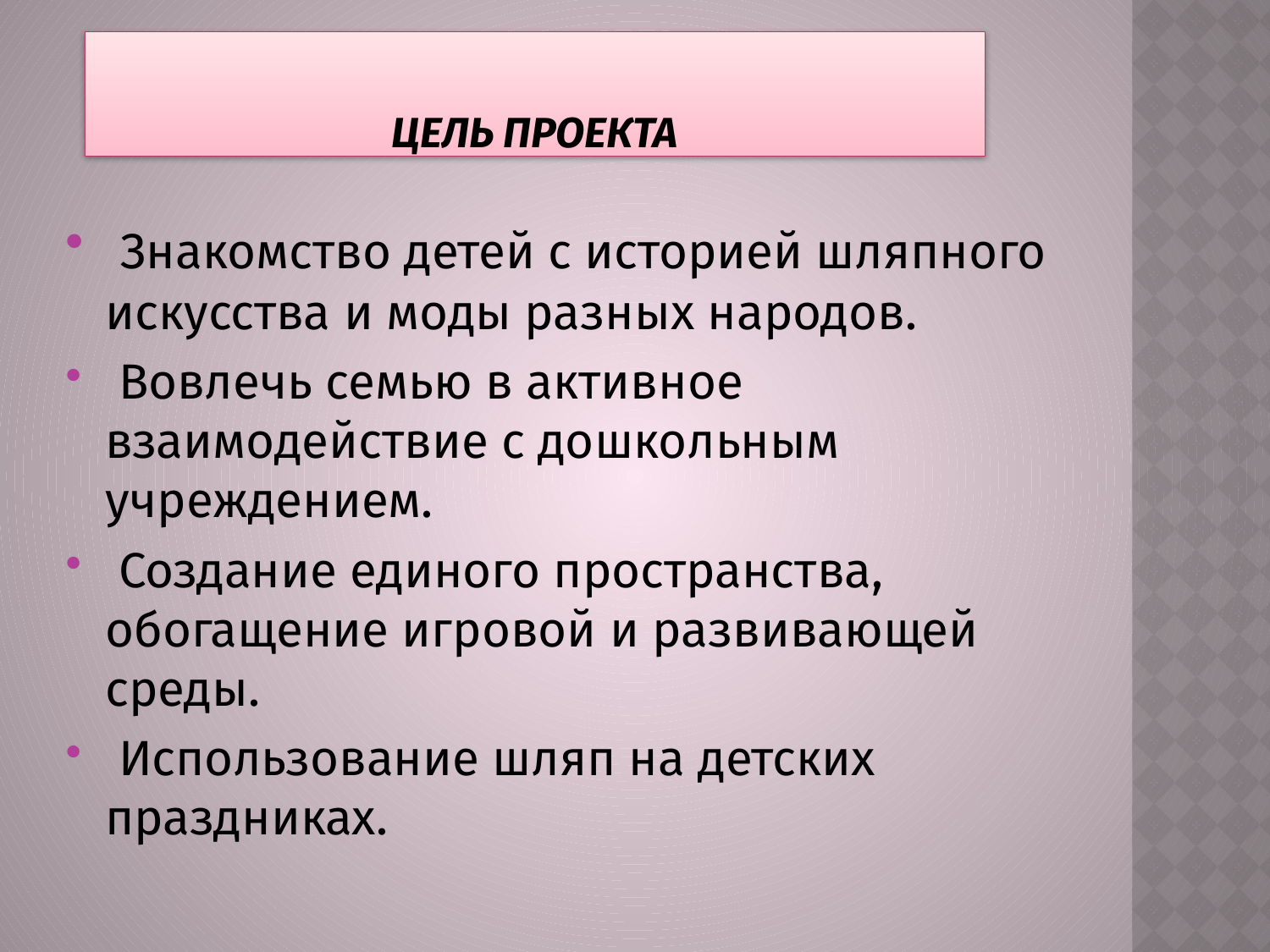

# Цель проекта

 Знакомство детей с историей шляпного искусства и моды разных народов.
 Вовлечь семью в активное взаимодействие с дошкольным учреждением.
 Создание единого пространства, обогащение игровой и развивающей среды.
 Использование шляп на детских праздниках.